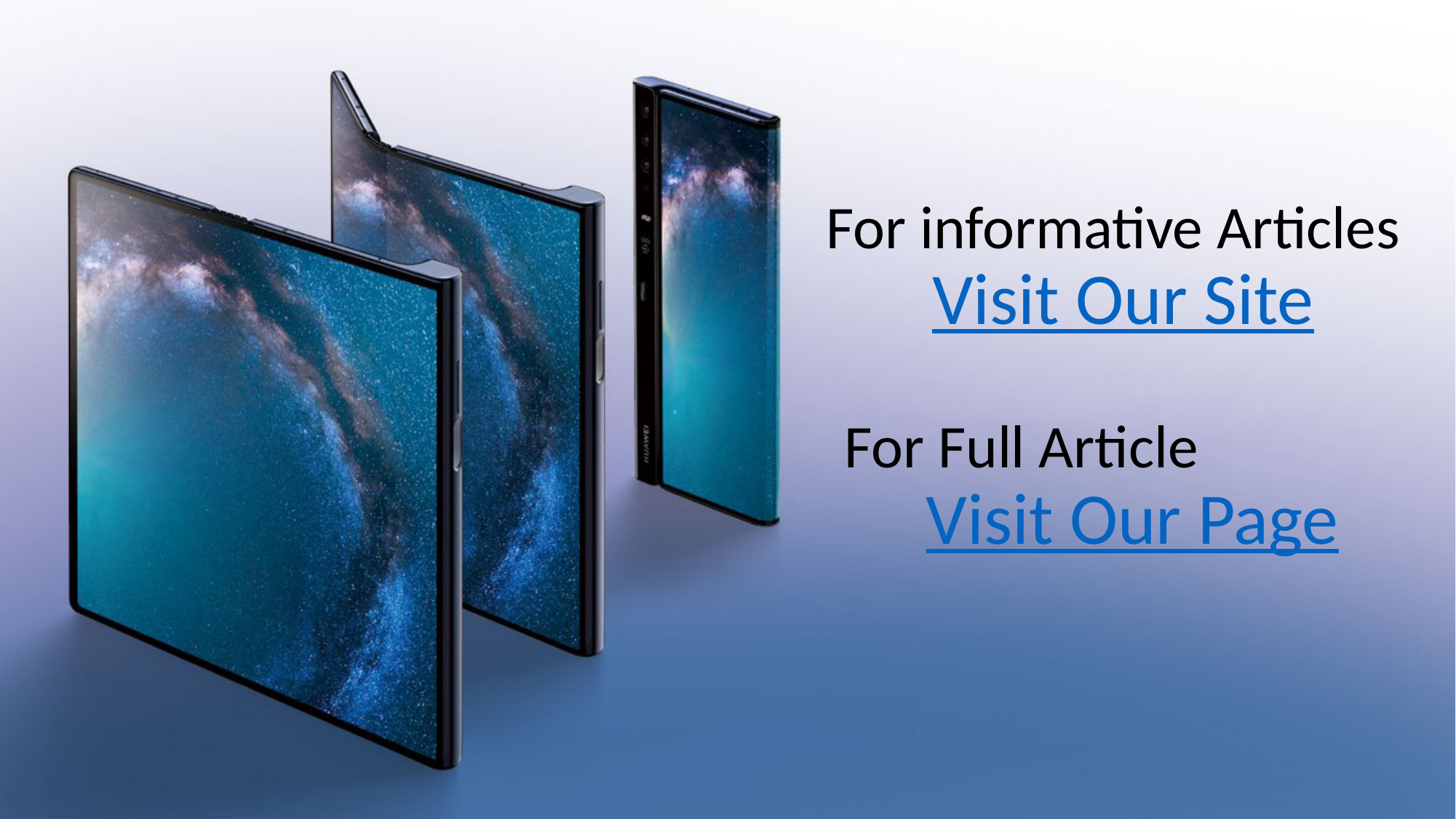

# For informative Articles Visit Our Site
For Full Article
Visit Our Page